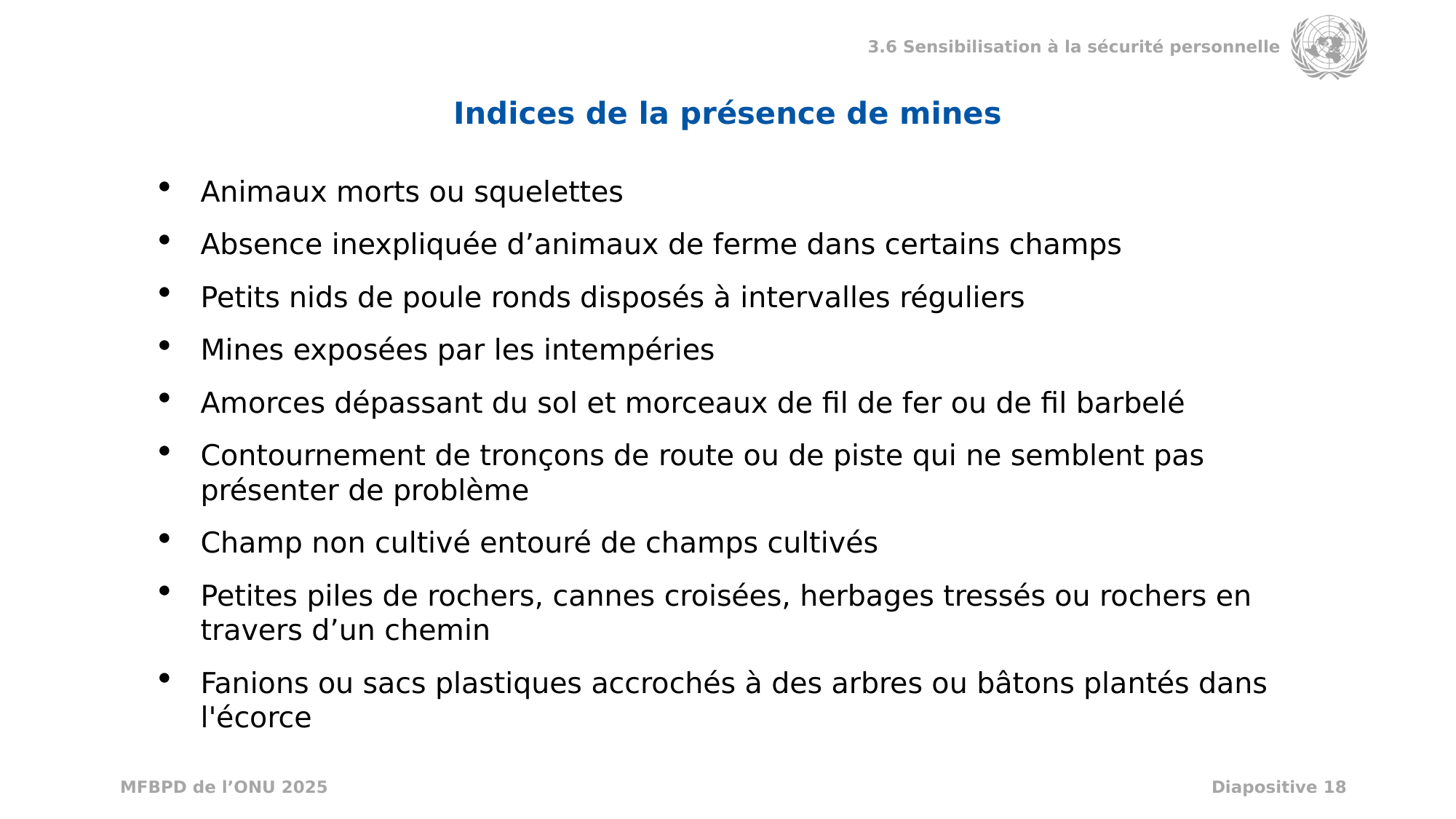

Indices de la présence de mines
Animaux morts ou squelettes
Absence inexpliquée d’animaux de ferme dans certains champs
Petits nids de poule ronds disposés à intervalles réguliers
Mines exposées par les intempéries
Amorces dépassant du sol et morceaux de fil de fer ou de fil barbelé
Contournement de tronçons de route ou de piste qui ne semblent pas présenter de problème
Champ non cultivé entouré de champs cultivés
Petites piles de rochers, cannes croisées, herbages tressés ou rochers en travers d’un chemin
Fanions ou sacs plastiques accrochés à des arbres ou bâtons plantés dans l'écorce